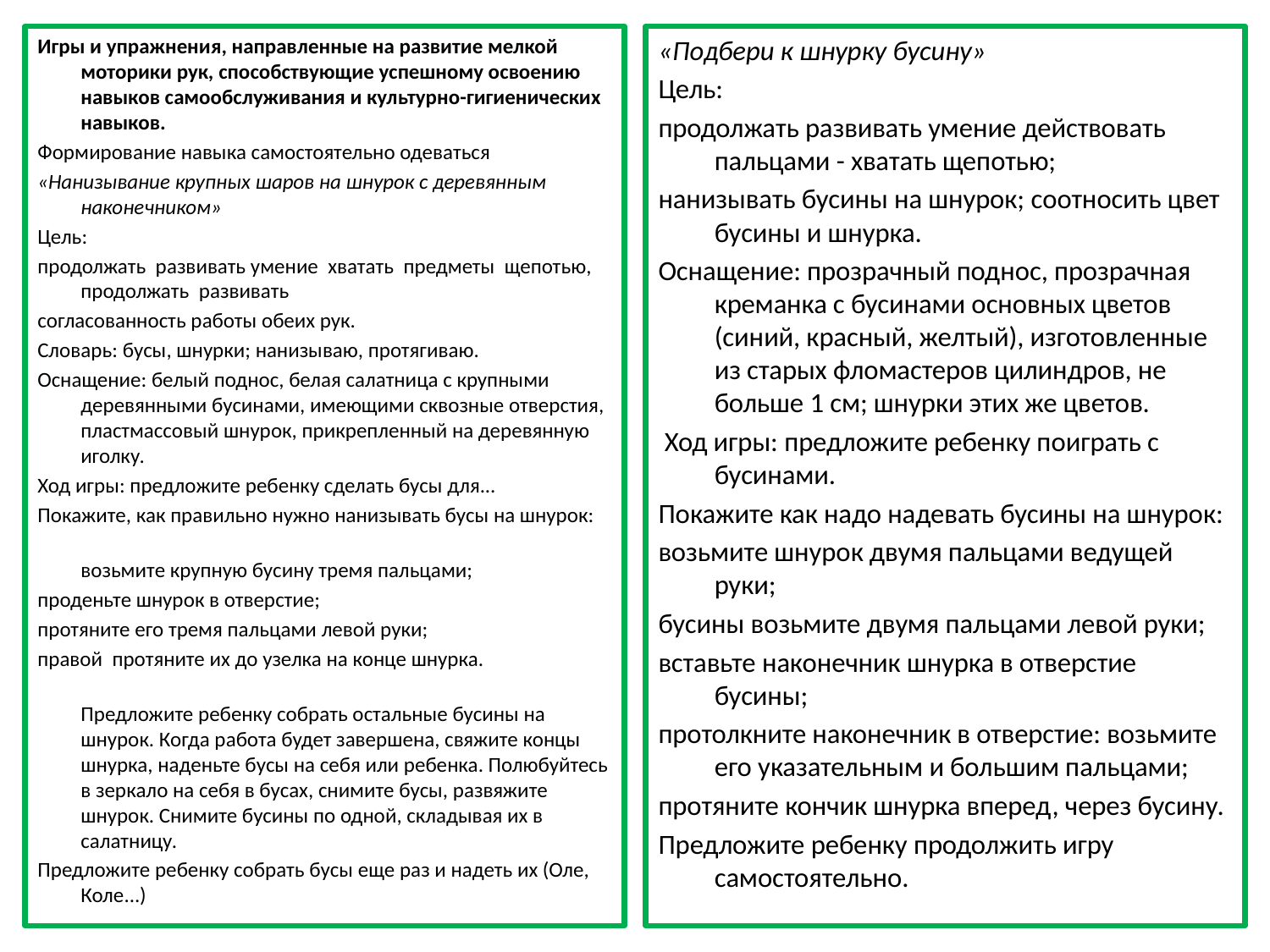

Игры и упражнения, направленные на развитие мелкой моторики рук, способствующие успешному освоению навыков самообслуживания и культурно-гигиенических навыков.
Формирование навыка самостоятельно одеваться
«Нанизывание крупных шаров на шнурок с деревянным наконечником»
Цель:
продолжать  развивать умение  хватать  предметы  щепотью,  продолжать  развивать
согласованность работы обеих рук.
Словарь: бусы, шнурки; нанизываю, протягиваю.
Оснащение: белый поднос, белая салатница с крупными деревянными бусинами, имеющими сквозные отверстия, пластмассовый шнурок, прикрепленный на деревянную иголку.
Ход игры: предложите ребенку сделать бусы для...
Покажите, как правильно нужно нанизывать бусы на шнурок:
возьмите крупную бусину тремя пальцами;
проденьте шнурок в отверстие;
протяните его тремя пальцами левой руки;
правой  протяните их до узелка на конце шнурка.
Предложите ребенку собрать остальные бусины на шнурок. Когда работа будет завершена, свяжите концы шнурка, наденьте бусы на себя или ребенка. Полюбуйтесь в зеркало на себя в бусах, снимите бусы, развяжите шнурок. Снимите бусины по одной, складывая их в салатницу.
Предложите ребенку собрать бусы еще раз и надеть их (Оле, Коле...)

«Подбери к шнурку бусину»
Цель:
продолжать развивать умение действовать пальцами - хватать щепотью;
нанизывать бусины на шнурок; соотносить цвет бусины и шнурка.
Оснащение: прозрачный поднос, прозрачная креманка с бусинами основных цветов (синий, красный, желтый), изготовленные из старых фломастеров цилиндров, не больше 1 см; шнурки этих же цветов.
 Ход игры: предложите ребенку поиграть с бусинами.
Покажите как надо надевать бусины на шнурок:
возьмите шнурок двумя пальцами ведущей руки;
бусины возьмите двумя пальцами левой руки;
вставьте наконечник шнурка в отверстие бусины;
протолкните наконечник в отверстие: возьмите его указательным и большим пальцами;
протяните кончик шнурка вперед, через бусину.
Предложите ребенку продолжить игру самостоятельно.